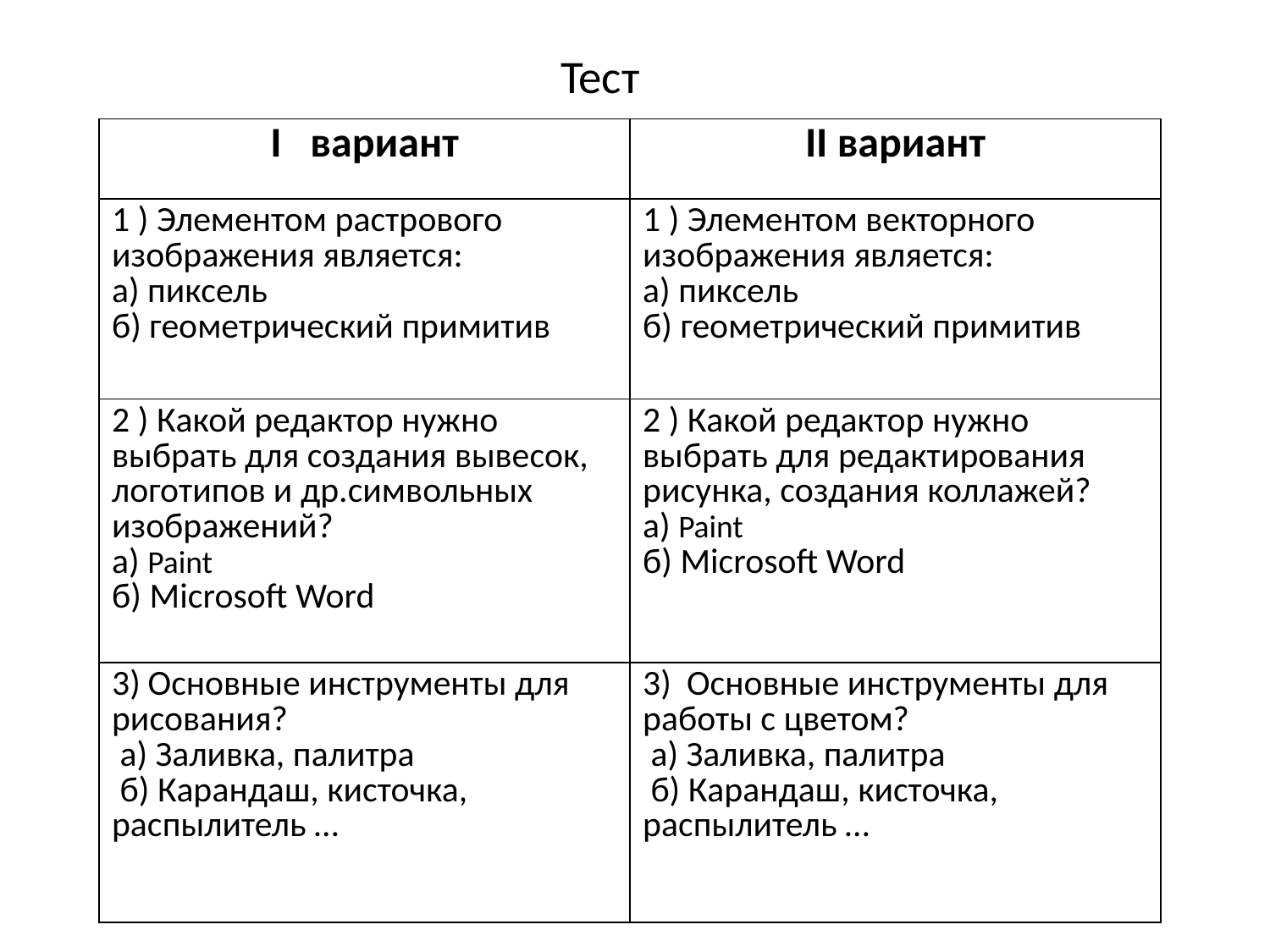

# Тест
| I вариант | II вариант |
| --- | --- |
| 1 ) Элементом растрового изображения является: а) пиксель б) геометрический примитив | 1 ) Элементом векторного изображения является: а) пиксель б) геометрический примитив |
| 2 ) Какой редактор нужно выбрать для создания вывесок, логотипов и др.символьных изображений? а) Paint б) Microsoft Word | 2 ) Какой редактор нужно выбрать для редактирования рисунка, создания коллажей? а) Paint б) Microsoft Word |
| 3) Основные инструменты для рисования? а) Заливка, палитра б) Карандаш, кисточка, распылитель … | 3) Основные инструменты для работы с цветом? а) Заливка, палитра б) Карандаш, кисточка, распылитель … |